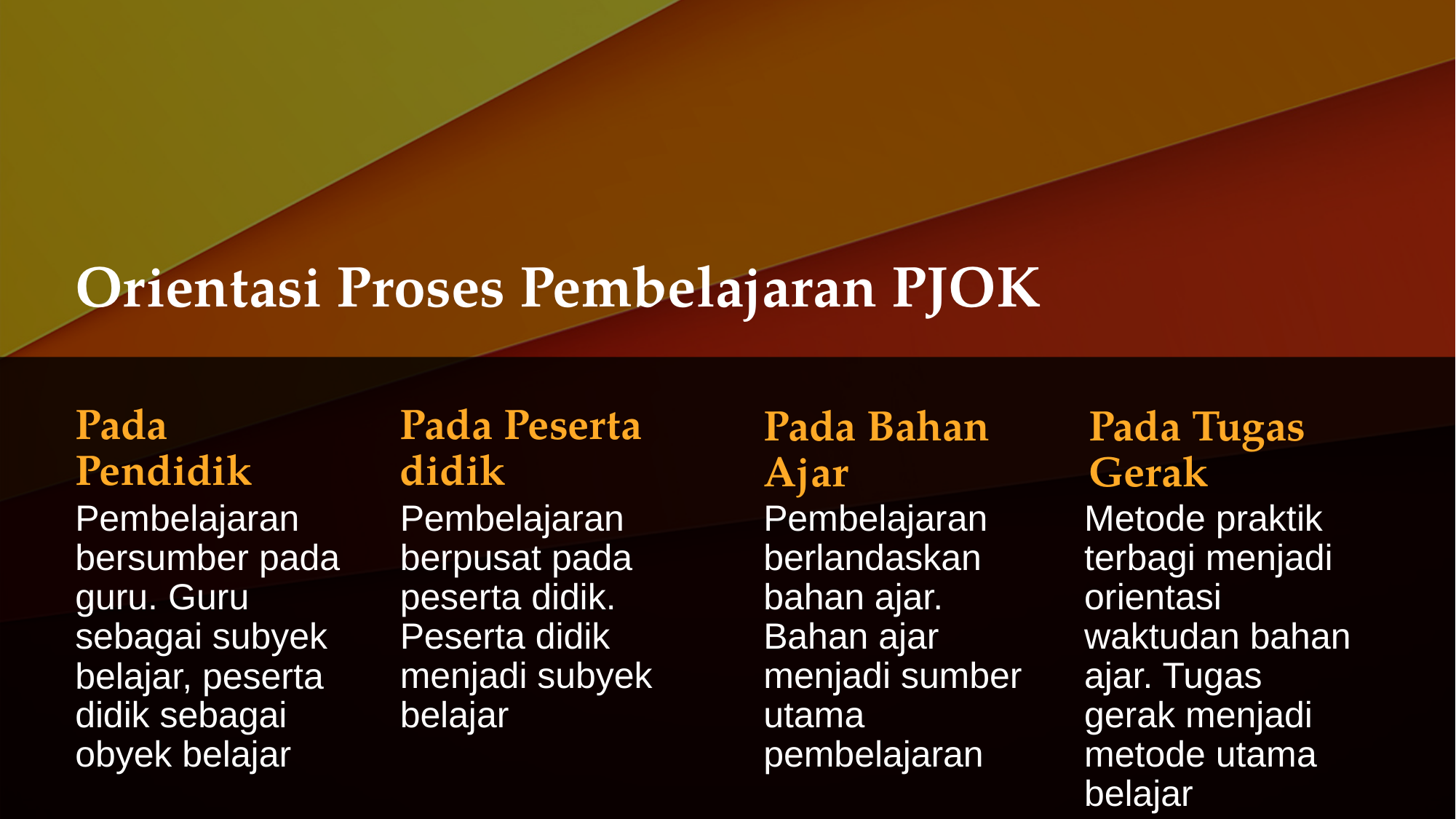

# Orientasi Proses Pembelajaran PJOK
Pada Bahan Ajar
Pada Tugas Gerak
Pada Peserta didik
Pada Pendidik
Pembelajaran bersumber pada guru. Guru sebagai subyek belajar, peserta didik sebagai obyek belajar
Pembelajaran berpusat pada peserta didik. Peserta didik menjadi subyek belajar
Pembelajaran berlandaskan bahan ajar. Bahan ajar menjadi sumber utama pembelajaran
Metode praktik terbagi menjadi orientasi waktudan bahan ajar. Tugas gerak menjadi metode utama belajar